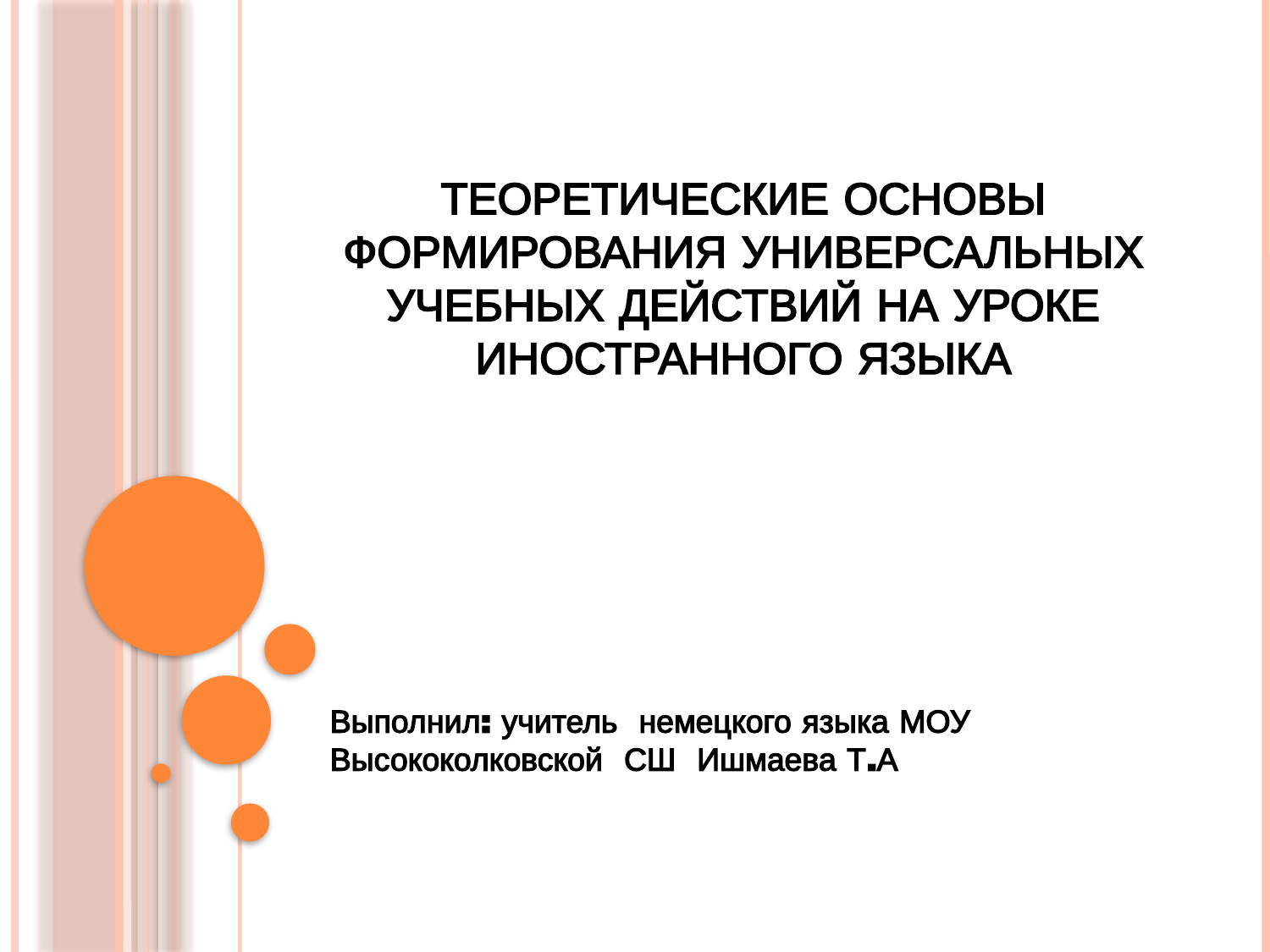

# Теоретические основы формирования универсальных учебных действий на уроке иностранного языка
Выполнил: учитель  немецкого языка МОУ Высококолковской  СШ  Ишмаева Т.А